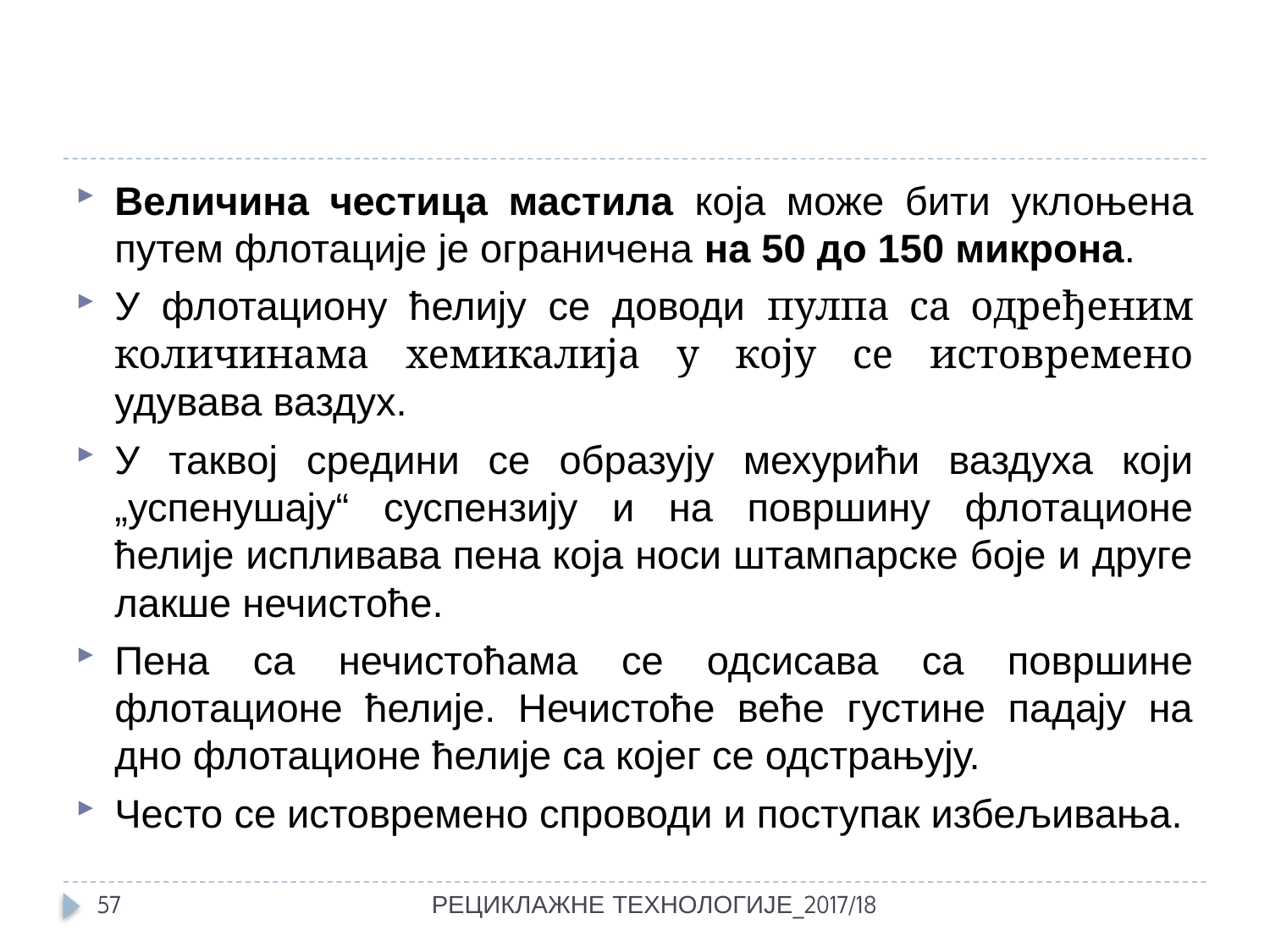

#
Величина честица мастила која може бити уклоњена путем флотације је ограничена на 50 до 150 микрона.
У флотациону ћелију се доводи пулпа са одређеним количинама хемикалија у коју се истовремено удувава ваздух.
У таквој средини се образују мехурићи ваздуха који „успенушају“ суспензију и на површину флотационе ћелије испливава пена која носи штампарске боје и друге лакше нечистоће.
Пена са нечистоћама се одсисава са површине флотационе ћелије. Нечистоће веће густине падају на дно флотационе ћелије са којег се одстрањују.
Често се истовремено спроводи и поступак избељивања.

57
РЕЦИКЛАЖНЕ ТЕХНОЛОГИЈЕ_2017/18